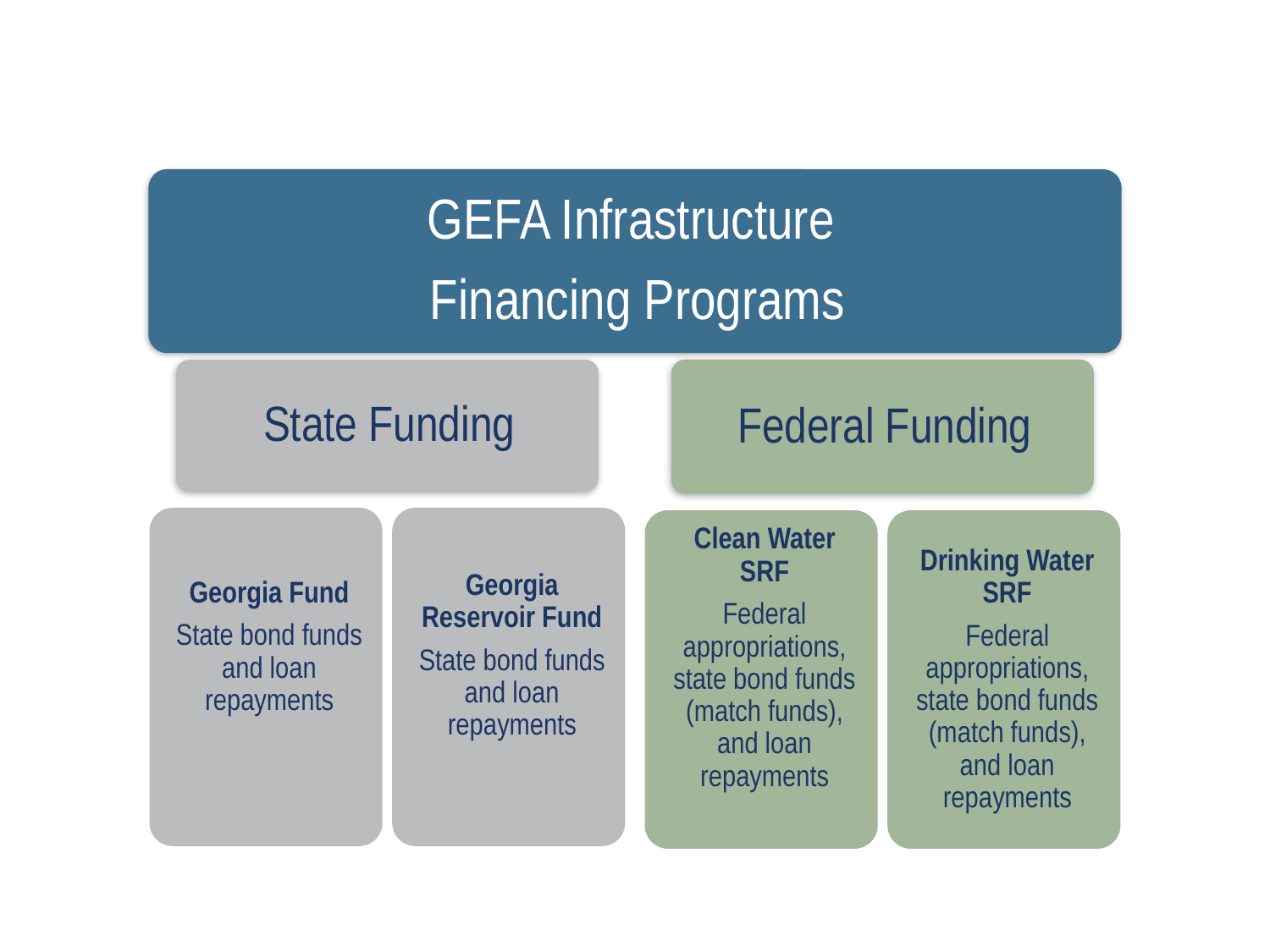

GEFA Infrastructure Financing
GEFA Infrastructure
Financing Programs
State Funding

Georgia Fund
State bond funds and loan repayments

Georgia Reservoir Fund
State bond funds and loan repayments

Federal Funding
Clean Water SRF
Federal appropriations, state bond funds (match funds), and loan repayments

Drinking Water SRF
Federal appropriations, state bond funds (match funds), and loan repayments